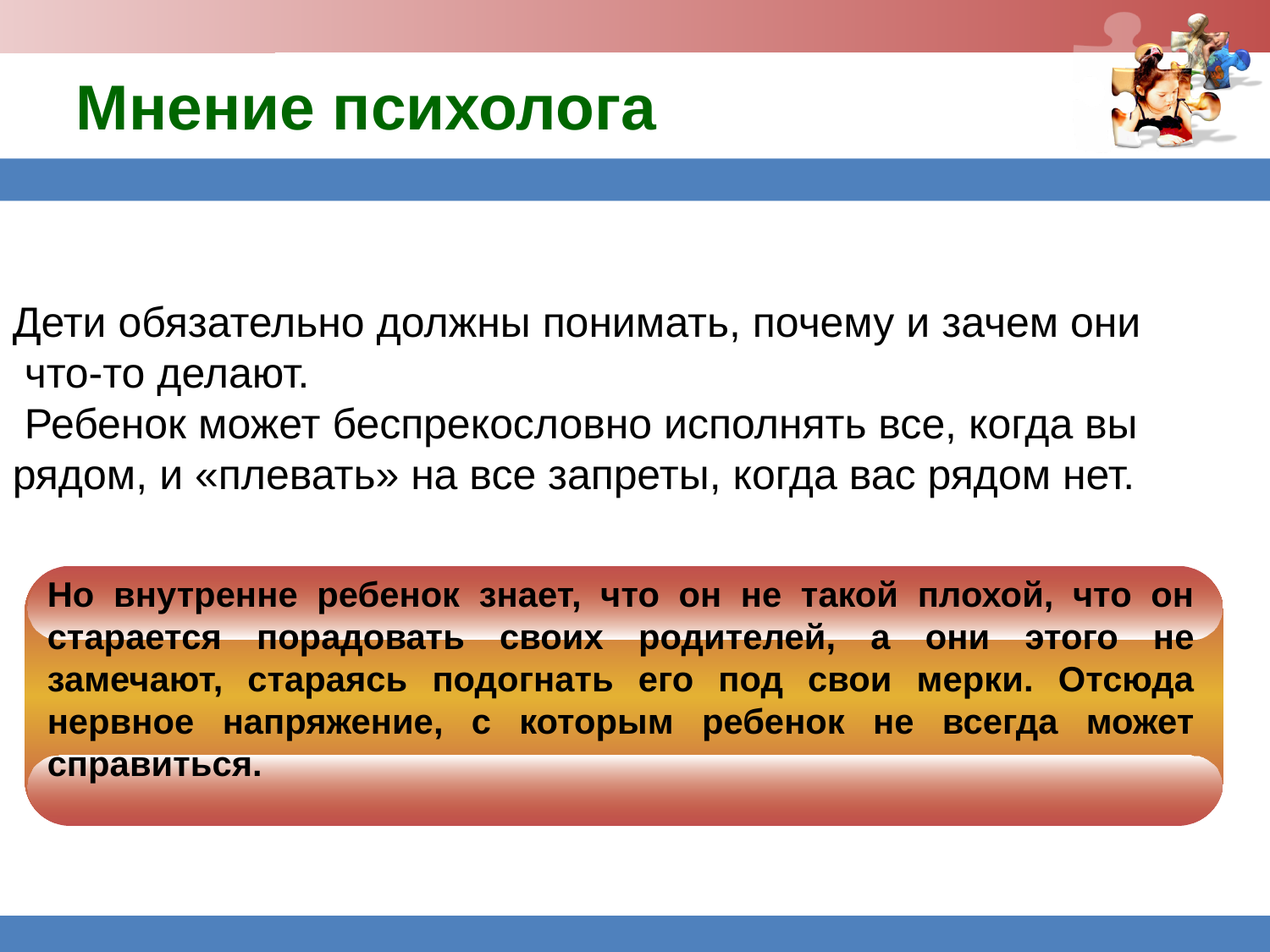

Мнение психолога
Дети обязательно должны понимать, почему и зачем они
 что-то делают.
 Ребенок может беспрекословно исполнять все, когда вы
рядом, и «плевать» на все запреты, когда вас рядом нет.

Но внутренне ребенок знает, что он не такой плохой, что он старается порадовать своих родителей, а они этого не замечают, стараясь подогнать его под свои мерки. Отсюда нервное напряжение, с которым ребенок не всегда может справиться.